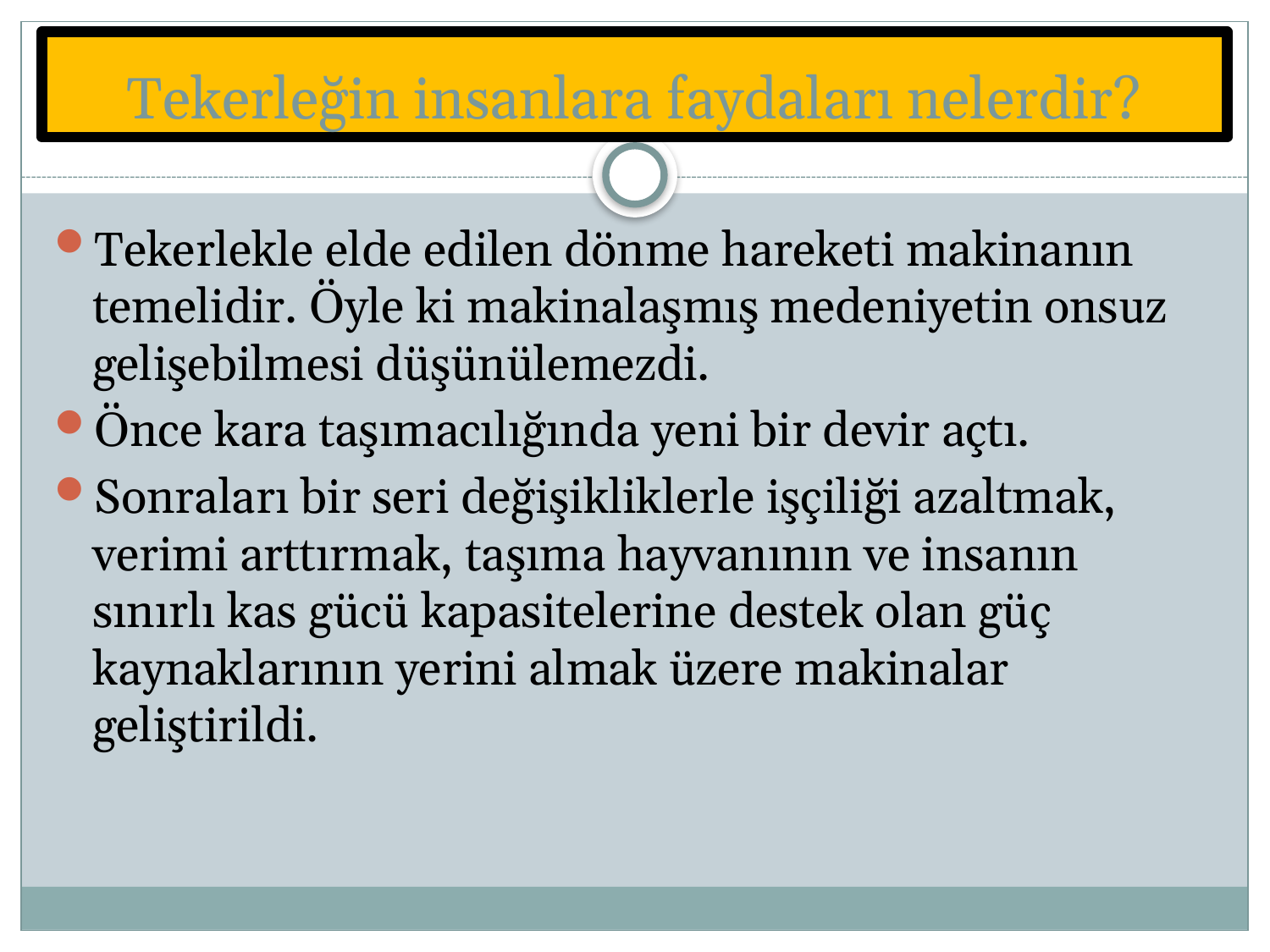

# Tekerleğin insanlara faydaları nelerdir?
Tekerlekle elde edilen dönme hareketi makinanın temelidir. Öyle ki makinalaşmış medeniyetin onsuz gelişebilmesi düşünülemezdi.
Önce kara taşımacılığında yeni bir devir açtı.
Sonraları bir seri değişikliklerle işçiliği azaltmak, verimi arttırmak, taşıma hayvanının ve insanın sınırlı kas gücü kapasitelerine destek olan güç kaynaklarının yerini almak üzere makinalar geliştirildi.